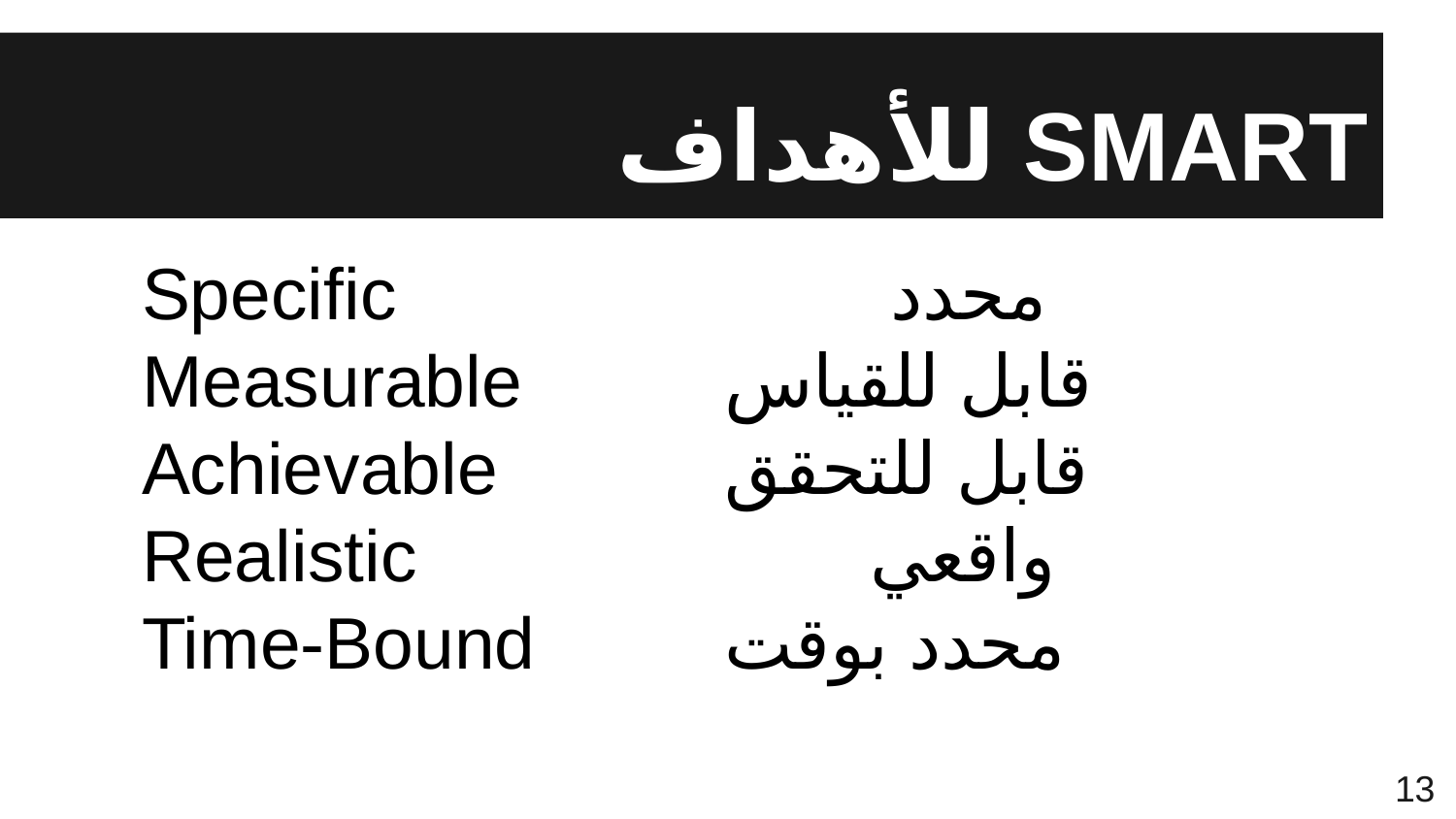

# SMART للأهداف
Specific  			 محدد
Measurable		قابل للقياس
Achievable		قابل للتحقق
Realistic				واقعي
Time-Bound		محدد بوقت
13